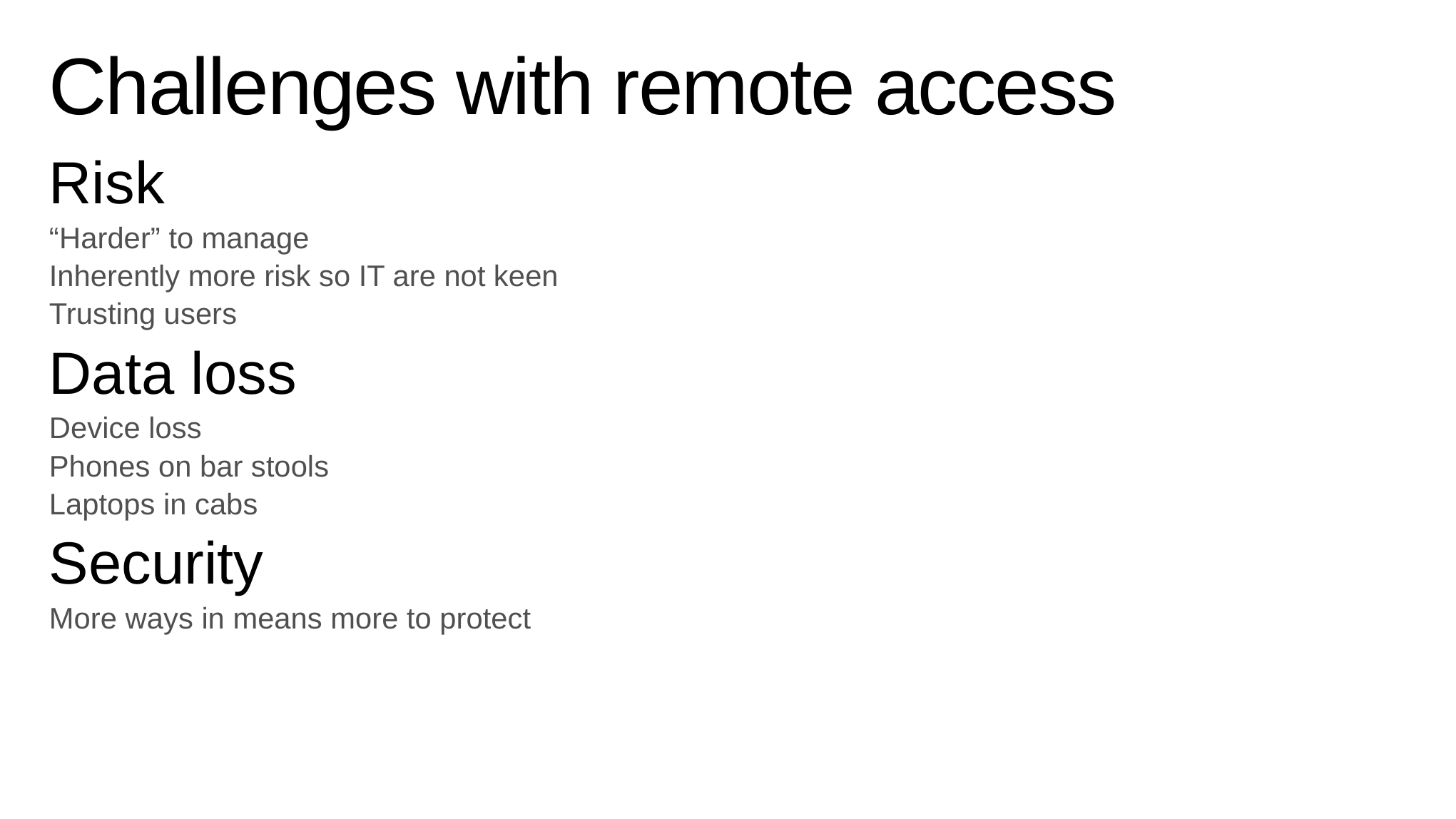

# Challenges with remote access
Risk
“Harder” to manage
Inherently more risk so IT are not keen
Trusting users
Data loss
Device loss
Phones on bar stools
Laptops in cabs
Security
More ways in means more to protect